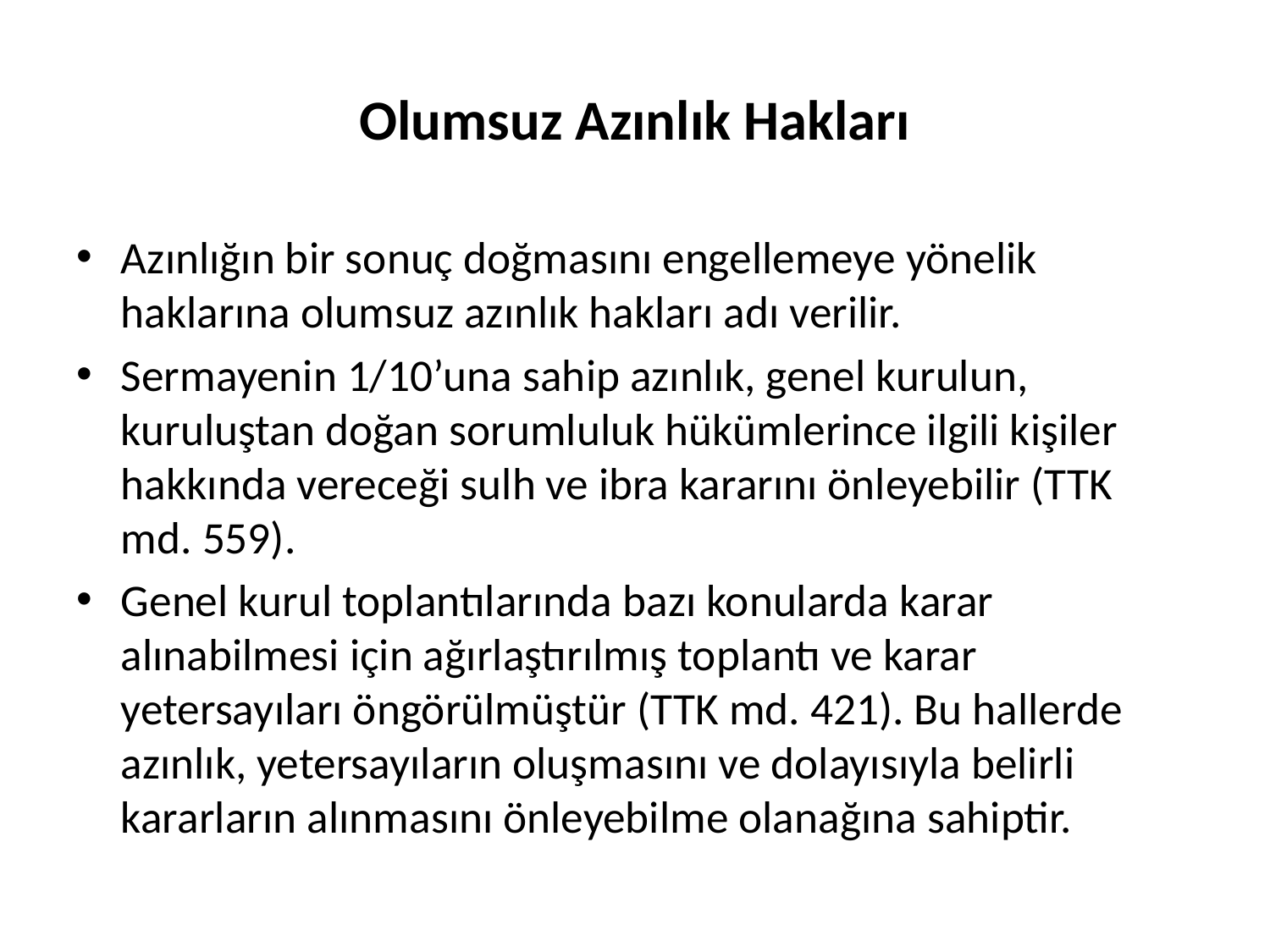

# Olumsuz Azınlık Hakları
Azınlığın bir sonuç doğmasını engellemeye yönelik haklarına olumsuz azınlık hakları adı verilir.
Sermayenin 1/10’una sahip azınlık, genel kurulun, kuruluştan doğan sorumluluk hükümlerince ilgili kişiler hakkında vereceği sulh ve ibra kararını önleyebilir (TTK md. 559).
Genel kurul toplantılarında bazı konularda karar alınabilmesi için ağırlaştırılmış toplantı ve karar yetersayıları öngörülmüştür (TTK md. 421). Bu hallerde azınlık, yetersayıların oluşmasını ve dolayısıyla belirli kararların alınmasını önleyebilme olanağına sahiptir.